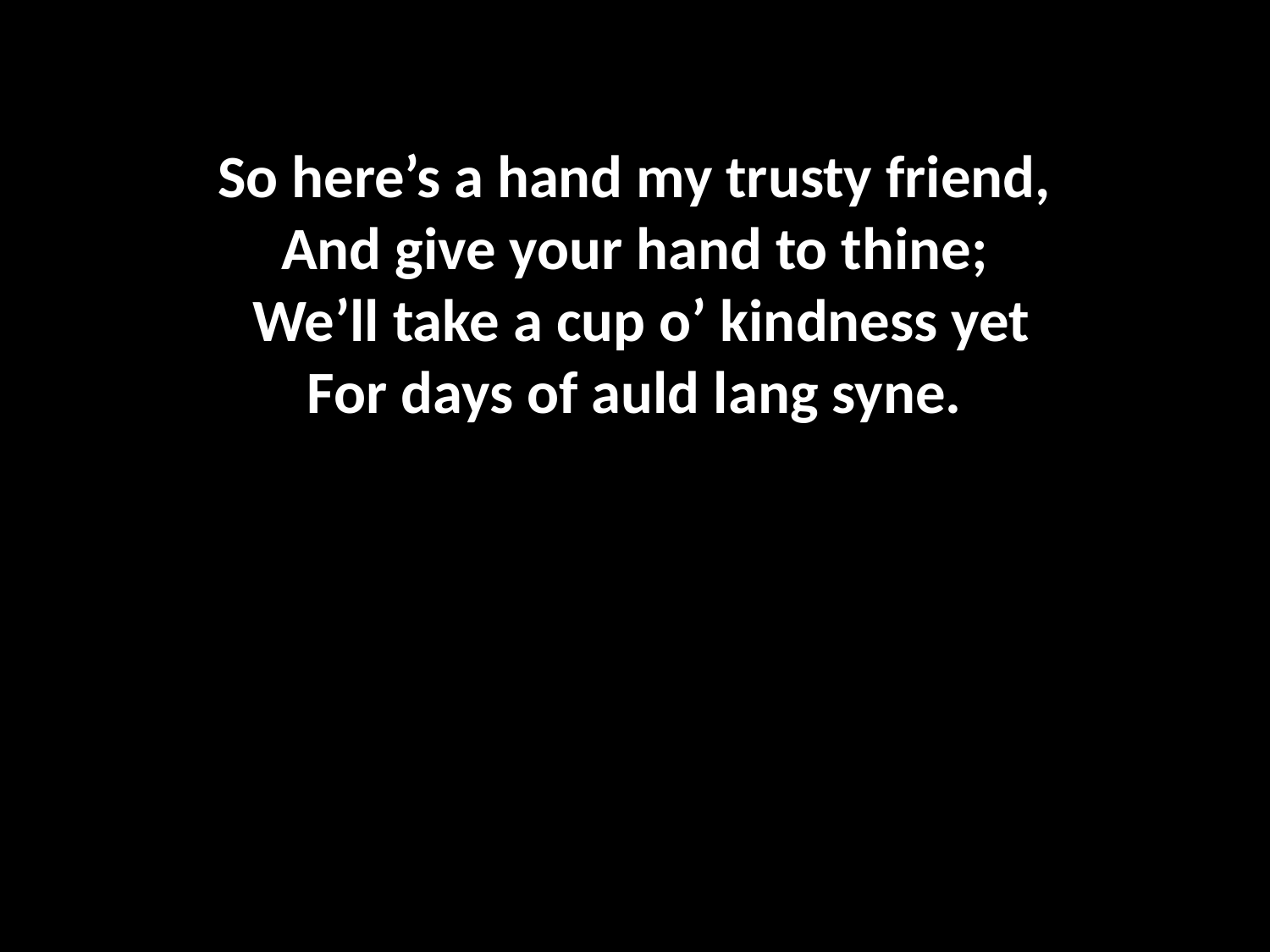

# So here’s a hand my trusty friend, And give your hand to thine; We’ll take a cup o’ kindness yet For days of auld lang syne.